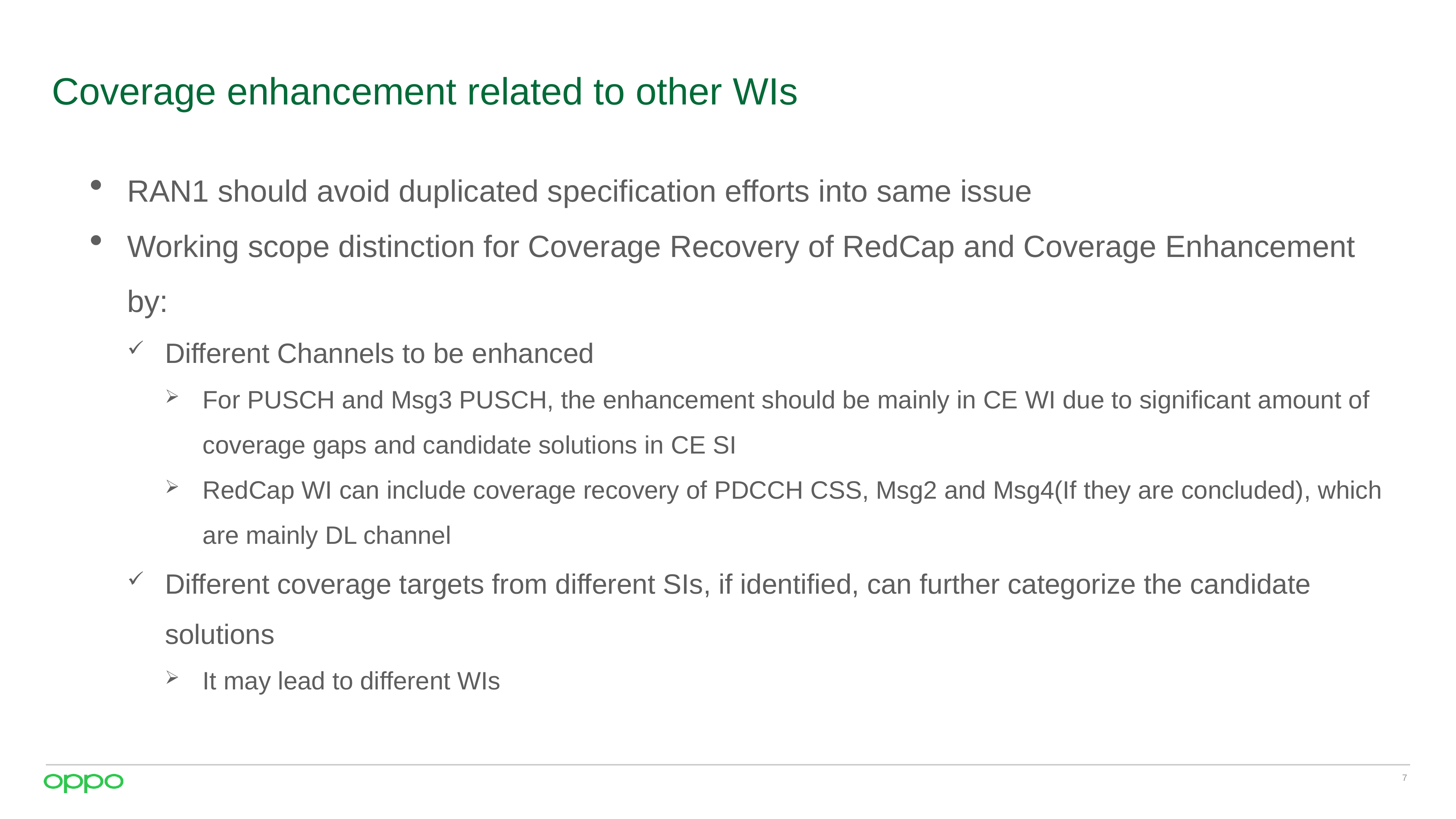

# Coverage enhancement related to other WIs
RAN1 should avoid duplicated specification efforts into same issue
Working scope distinction for Coverage Recovery of RedCap and Coverage Enhancement by:
Different Channels to be enhanced
For PUSCH and Msg3 PUSCH, the enhancement should be mainly in CE WI due to significant amount of coverage gaps and candidate solutions in CE SI
RedCap WI can include coverage recovery of PDCCH CSS, Msg2 and Msg4(If they are concluded), which are mainly DL channel
Different coverage targets from different SIs, if identified, can further categorize the candidate solutions
It may lead to different WIs